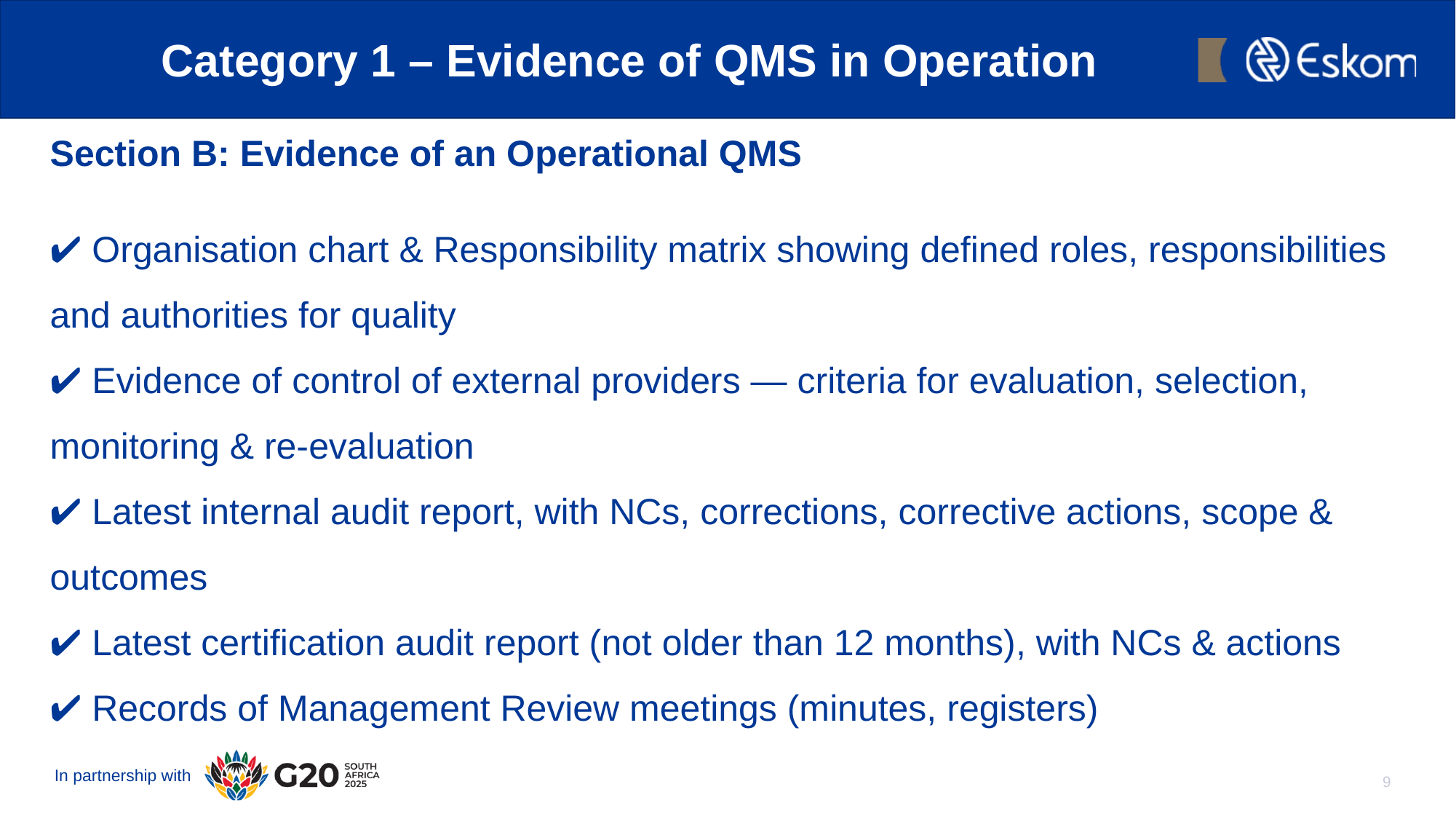

# Category 1 – Evidence of QMS in Operation
Section B: Evidence of an Operational QMS
✔️ Organisation chart & Responsibility matrix showing defined roles, responsibilities and authorities for quality
✔️ Evidence of control of external providers — criteria for evaluation, selection, monitoring & re-evaluation
✔️ Latest internal audit report, with NCs, corrections, corrective actions, scope & outcomes
✔️ Latest certification audit report (not older than 12 months), with NCs & actions
✔️ Records of Management Review meetings (minutes, registers)
9